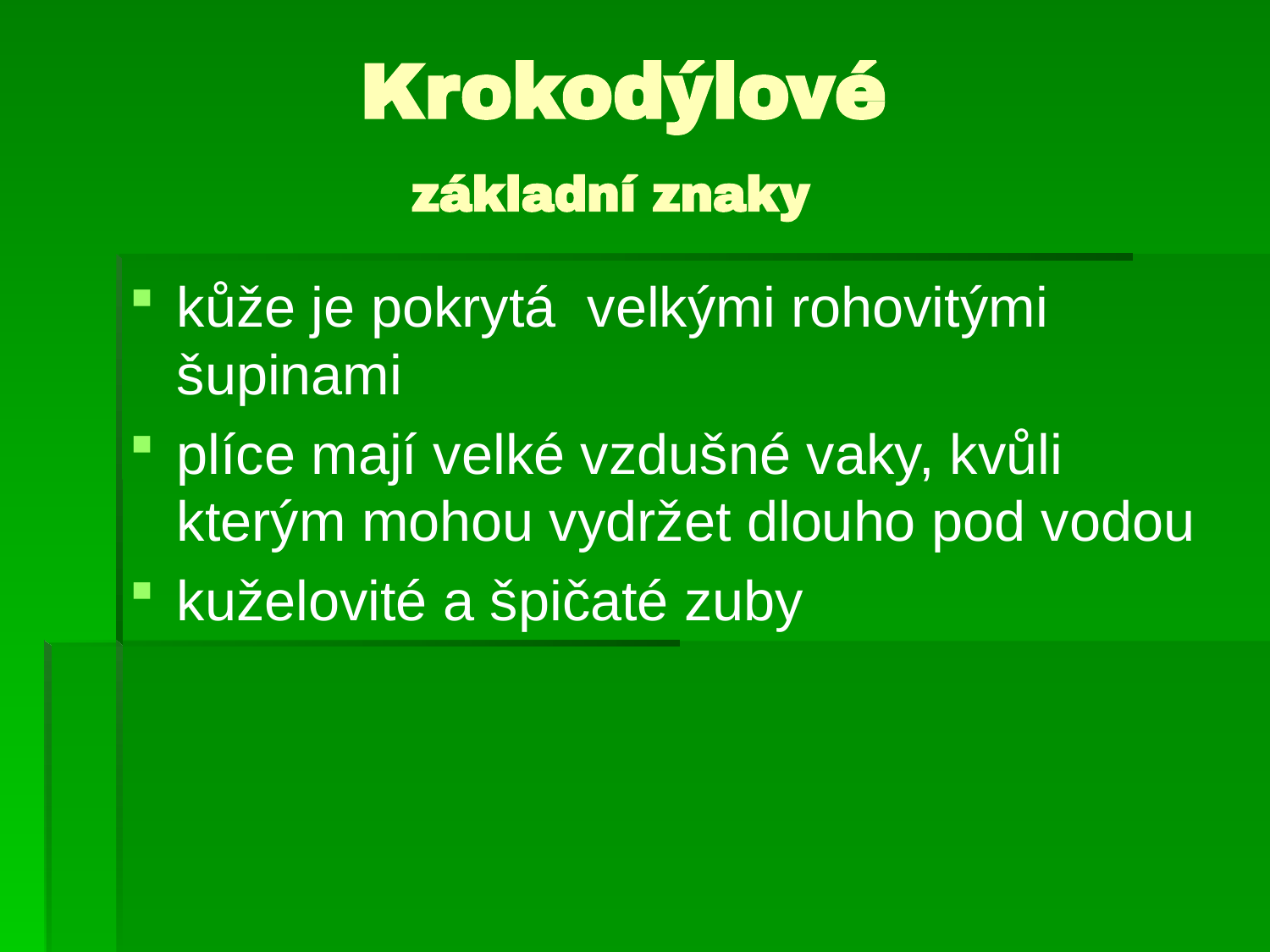

# Krokodýlové základní znaky
kůže je pokrytá  velkými rohovitými šupinami
plíce mají velké vzdušné vaky, kvůli kterým mohou vydržet dlouho pod vodou
kuželovité a špičaté zuby